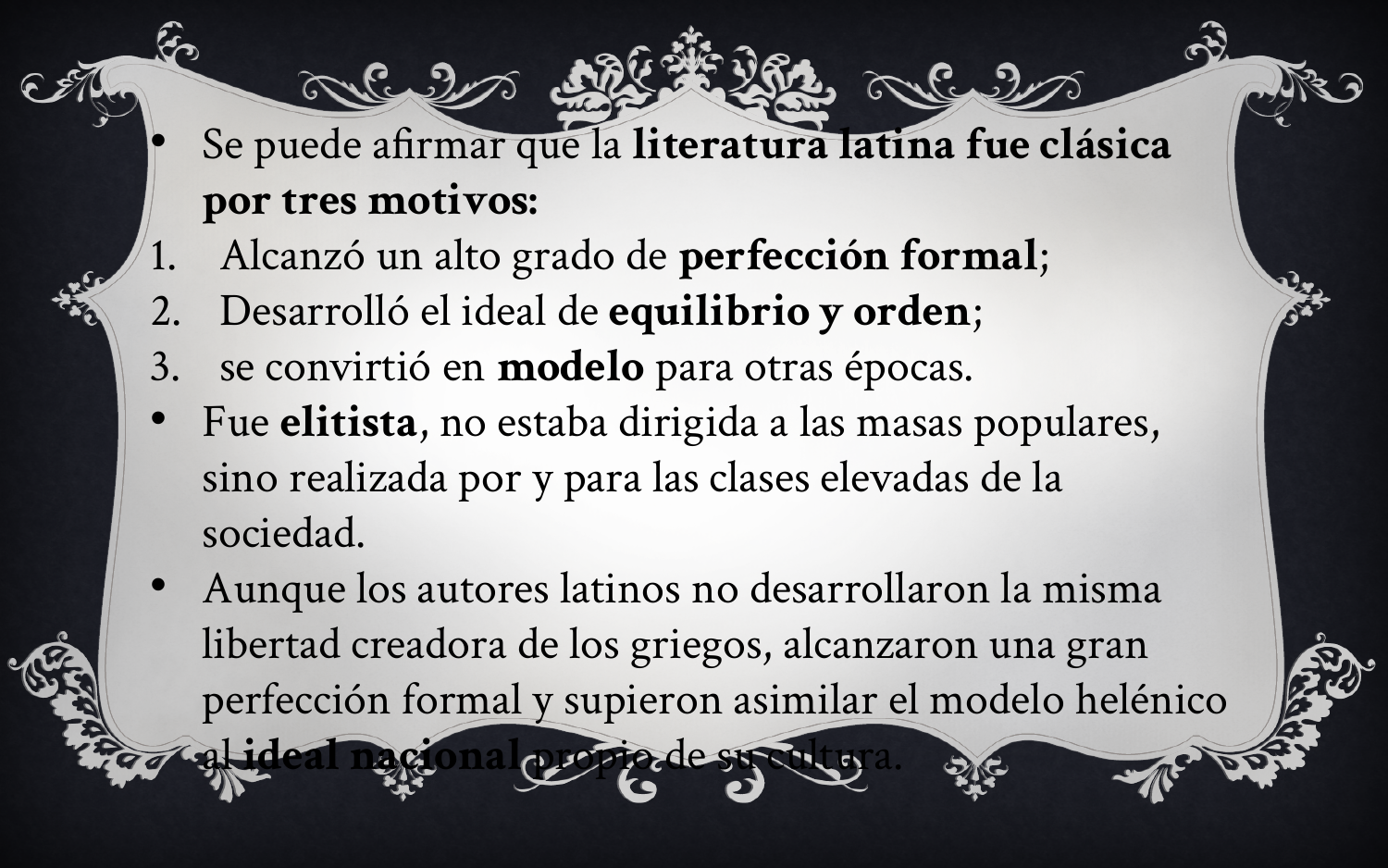

Se puede afirmar que la literatura latina fue clásica por tres motivos:
Alcanzó un alto grado de perfección formal;
Desarrolló el ideal de equilibrio y orden;
se convirtió en modelo para otras épocas.
Fue elitista, no estaba dirigida a las masas populares, sino realizada por y para las clases elevadas de la sociedad.
Aunque los autores latinos no desarrollaron la misma libertad creadora de los griegos, alcanzaron una gran perfección formal y supieron asimilar el modelo helénico al ideal nacional propio de su cultura.